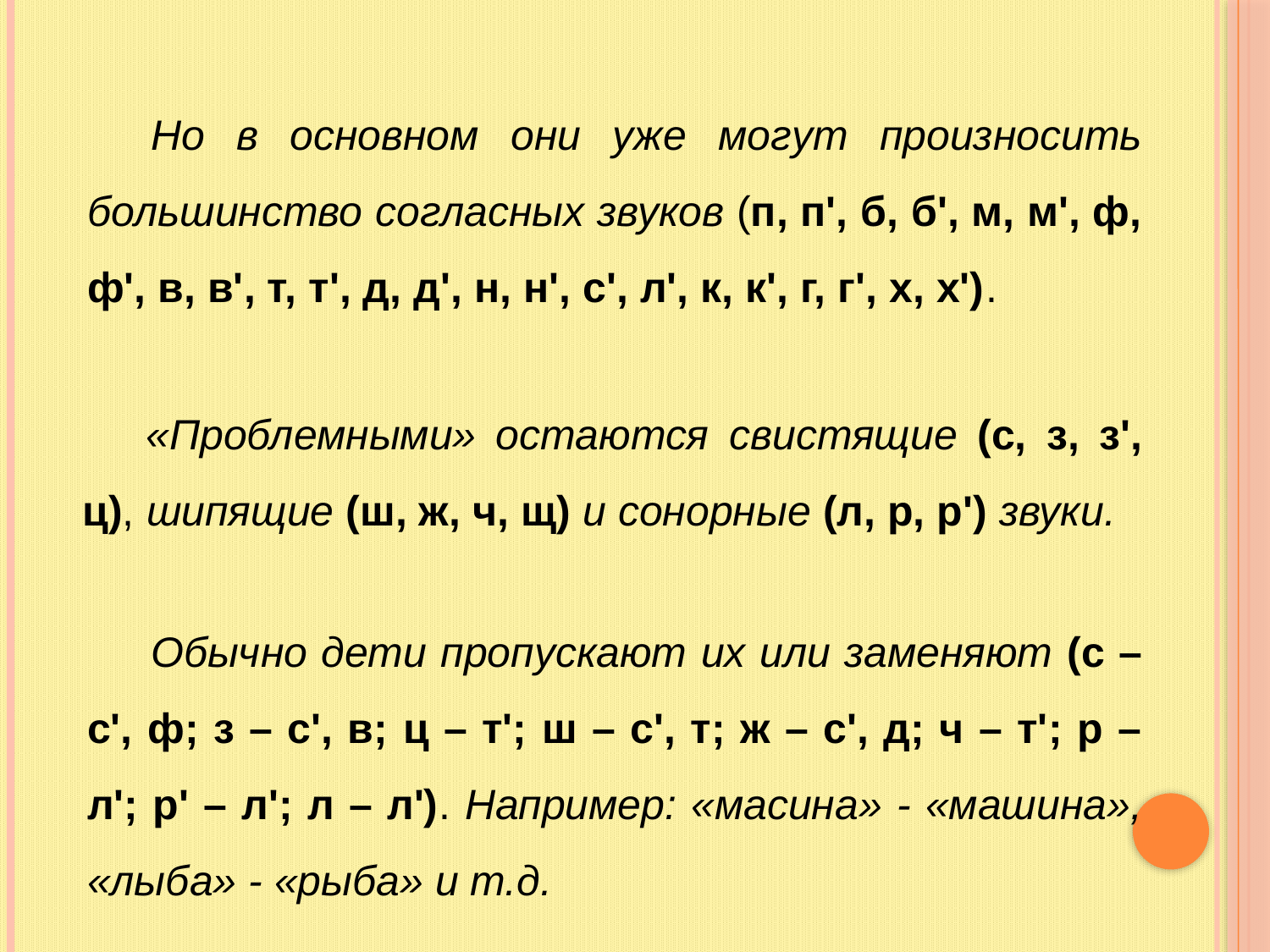

Но в основном они уже могут произносить большинство согласных звуков (п, п', б, б', м, м', ф, ф', в, в', т, т', д, д', н, н', с', л', к, к', г, г', х, х').
«Проблемными» остаются свистящие (с, з, з', ц), шипящие (ш, ж, ч, щ) и сонорные (л, р, р') звуки.
Обычно дети пропускают их или заменяют (с – с', ф; з – с', в; ц – т'; ш – с', т; ж – с', д; ч – т'; р – л'; р' – л'; л – л'). Например: «масина» - «машина», «лыба» - «рыба» и т.д.